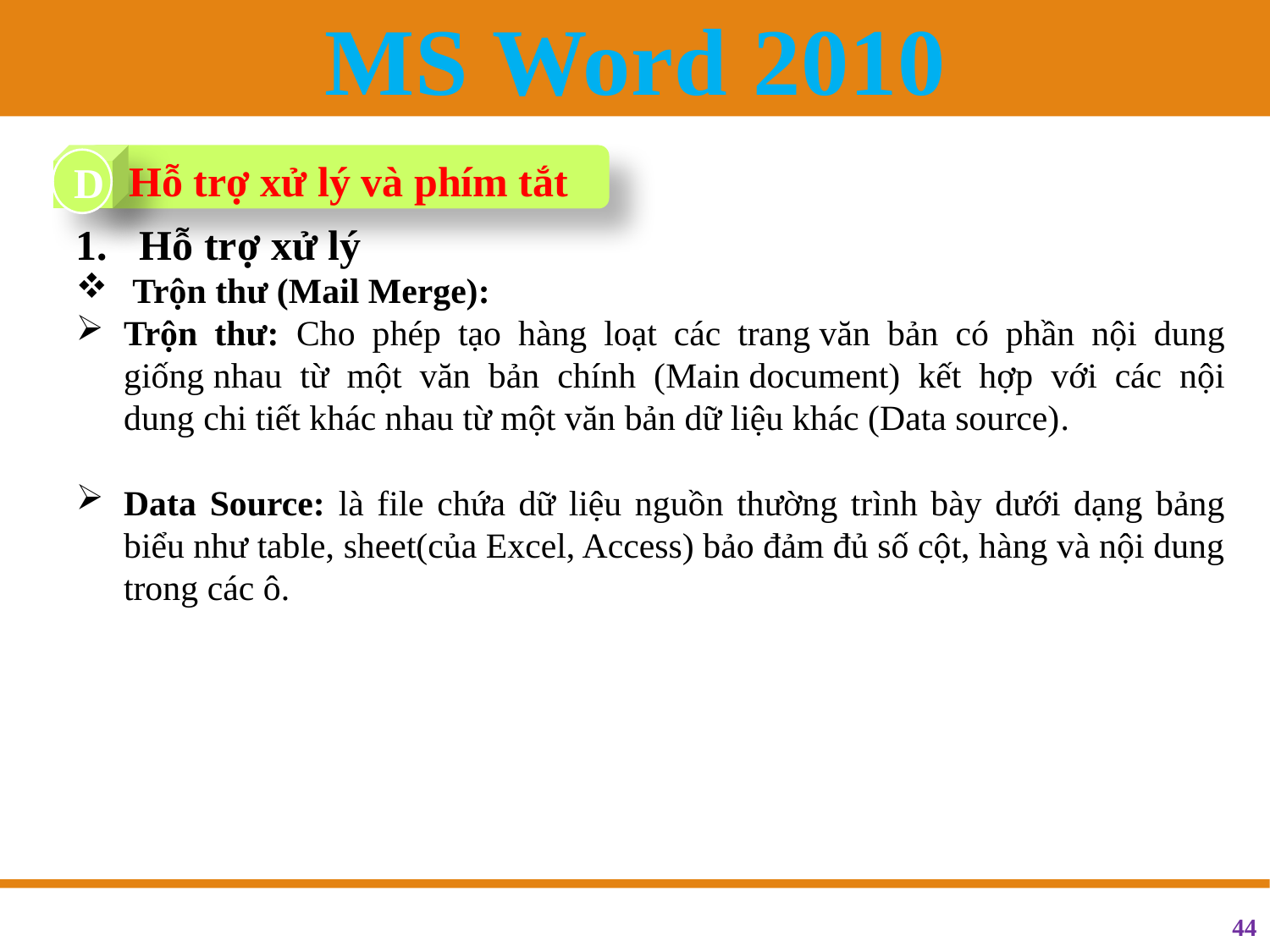

A.

Hỗ trợ xử lý và phím tắt
D
Hỗ trợ xử lý
 Trộn thư (Mail Merge):
Trộn thư: Cho phép tạo hàng loạt các trang văn bản có phần nội dung giống nhau từ một văn bản chính (Main document) kết hợp với các nội dung chi tiết khác nhau từ một văn bản dữ liệu khác (Data source).

Data Source: là file chứa dữ liệu nguồn thường trình bày dưới dạng bảng biểu như table, sheet(của Excel, Access) bảo đảm đủ số cột, hàng và nội dung trong các ô.
44